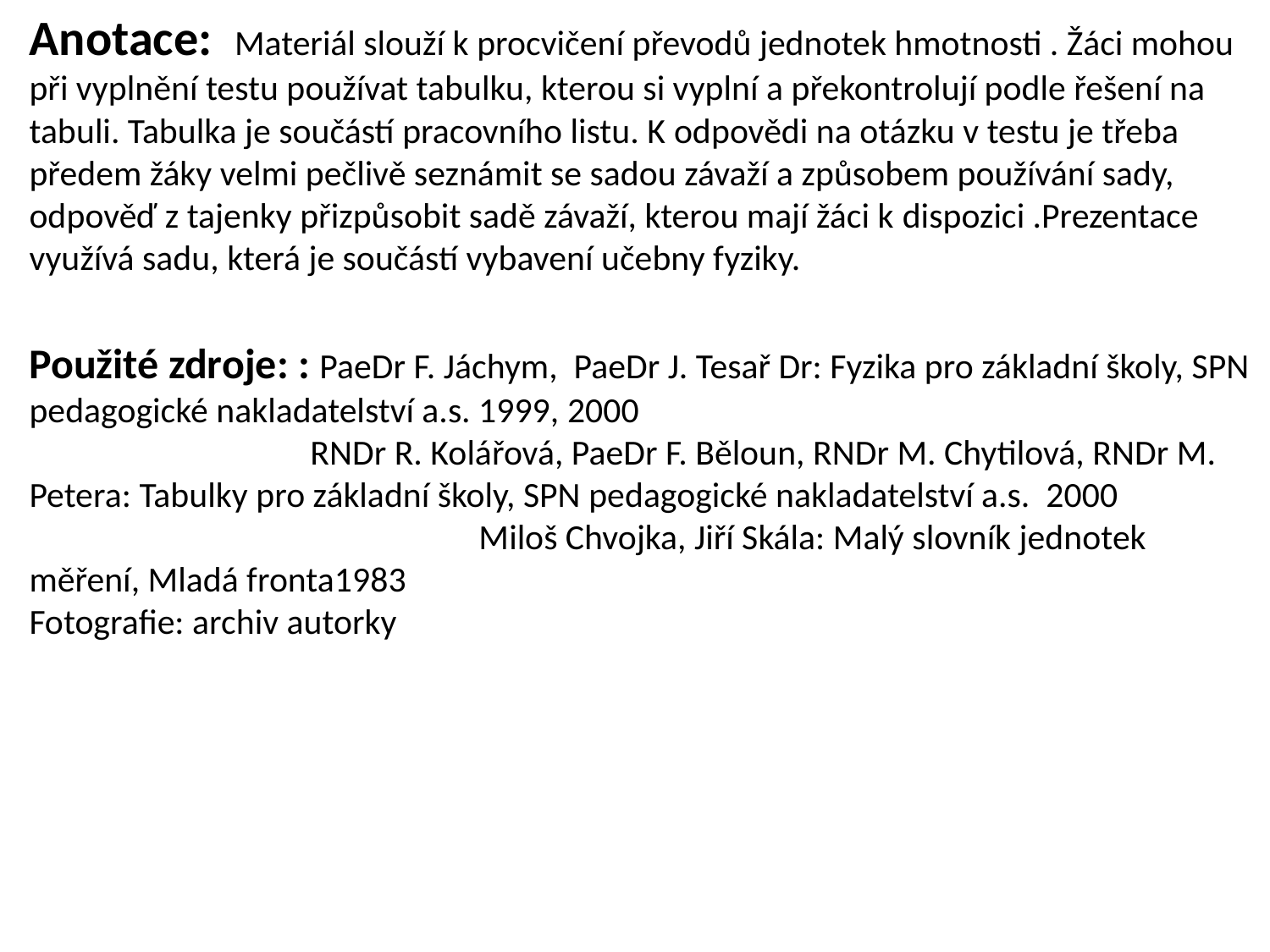

Anotace:  Materiál slouží k procvičení převodů jednotek hmotnosti . Žáci mohou při vyplnění testu používat tabulku, kterou si vyplní a překontrolují podle řešení na tabuli. Tabulka je součástí pracovního listu. K odpovědi na otázku v testu je třeba předem žáky velmi pečlivě seznámit se sadou závaží a způsobem používání sady, odpověď z tajenky přizpůsobit sadě závaží, kterou mají žáci k dispozici .Prezentace využívá sadu, která je součástí vybavení učebny fyziky.

Použité zdroje: : PaeDr F. Jáchym,  PaeDr J. Tesař Dr: Fyzika pro základní školy, SPN pedagogické nakladatelství a.s. 1999, 2000                                                                                                                RNDr R. Kolářová, PaeDr F. Běloun, RNDr M. Chytilová, RNDr M. Petera: Tabulky pro základní školy, SPN pedagogické nakladatelství a.s.  2000                                                                          Miloš Chvojka, Jiří Skála: Malý slovník jednotek měření, Mladá fronta1983
Fotografie: archiv autorky